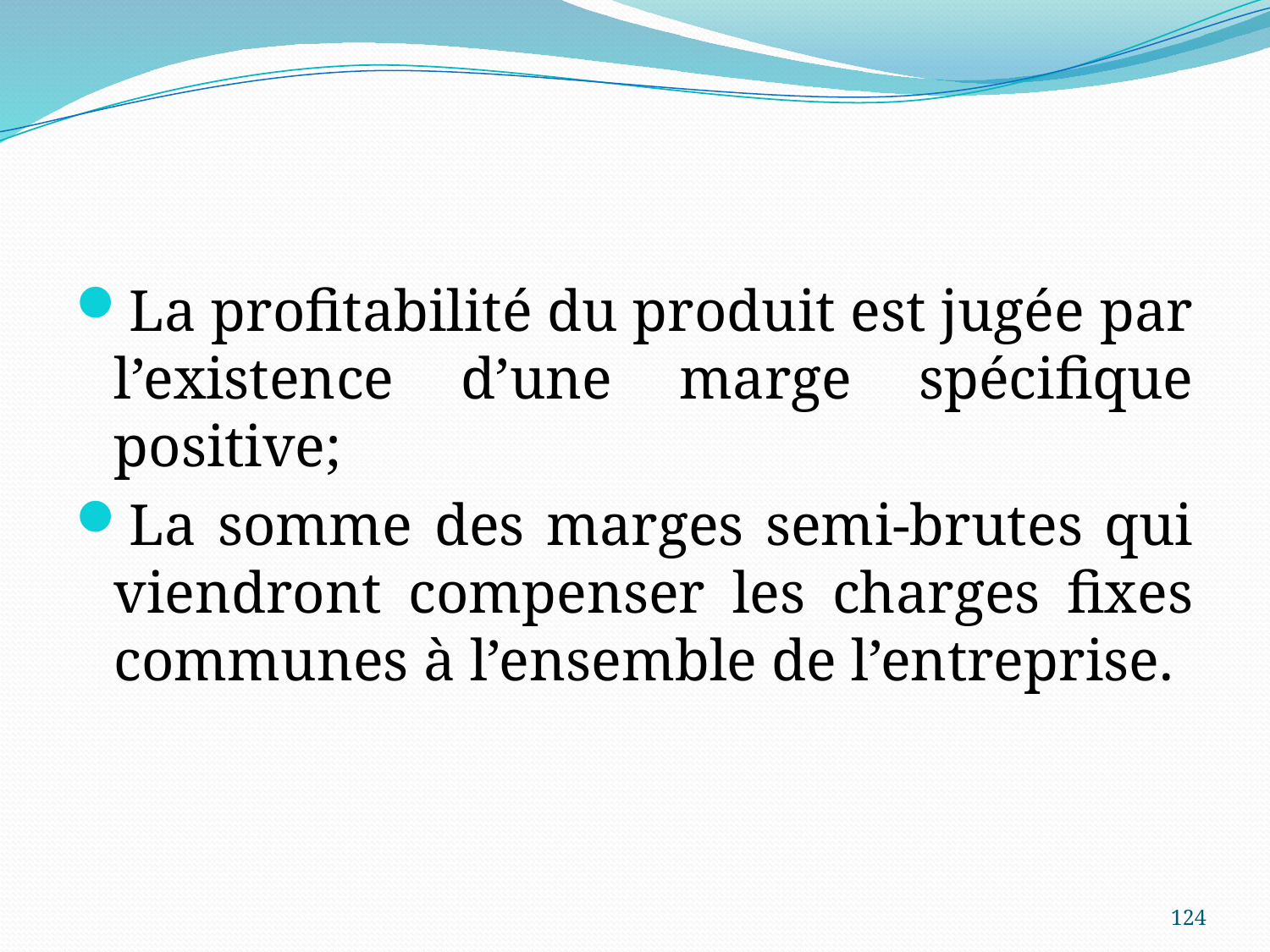

La profitabilité du produit est jugée par l’existence d’une marge spécifique positive;
La somme des marges semi-brutes qui viendront compenser les charges fixes communes à l’ensemble de l’entreprise.

124